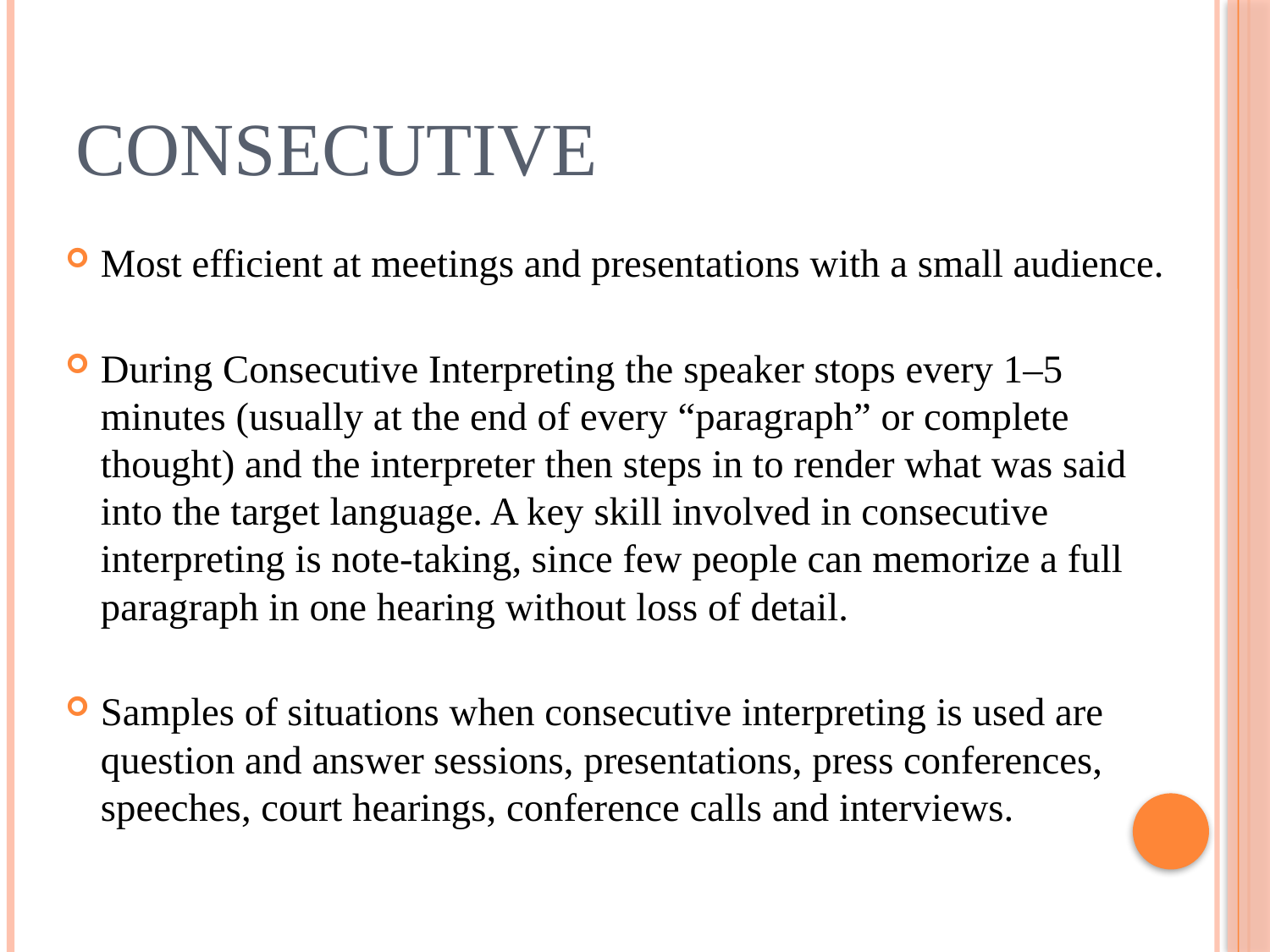

# Consecutive

Most efficient at meetings and presentations with a small audience.

During Consecutive Interpreting the speaker stops every 1–5 minutes (usually at the end of every “paragraph” or complete thought) and the interpreter then steps in to render what was said into the target language. A key skill involved in consecutive interpreting is note-taking, since few people can memorize a full paragraph in one hearing without loss of detail.

Samples of situations when consecutive interpreting is used are question and answer sessions, presentations, press conferences, speeches, court hearings, conference calls and interviews.